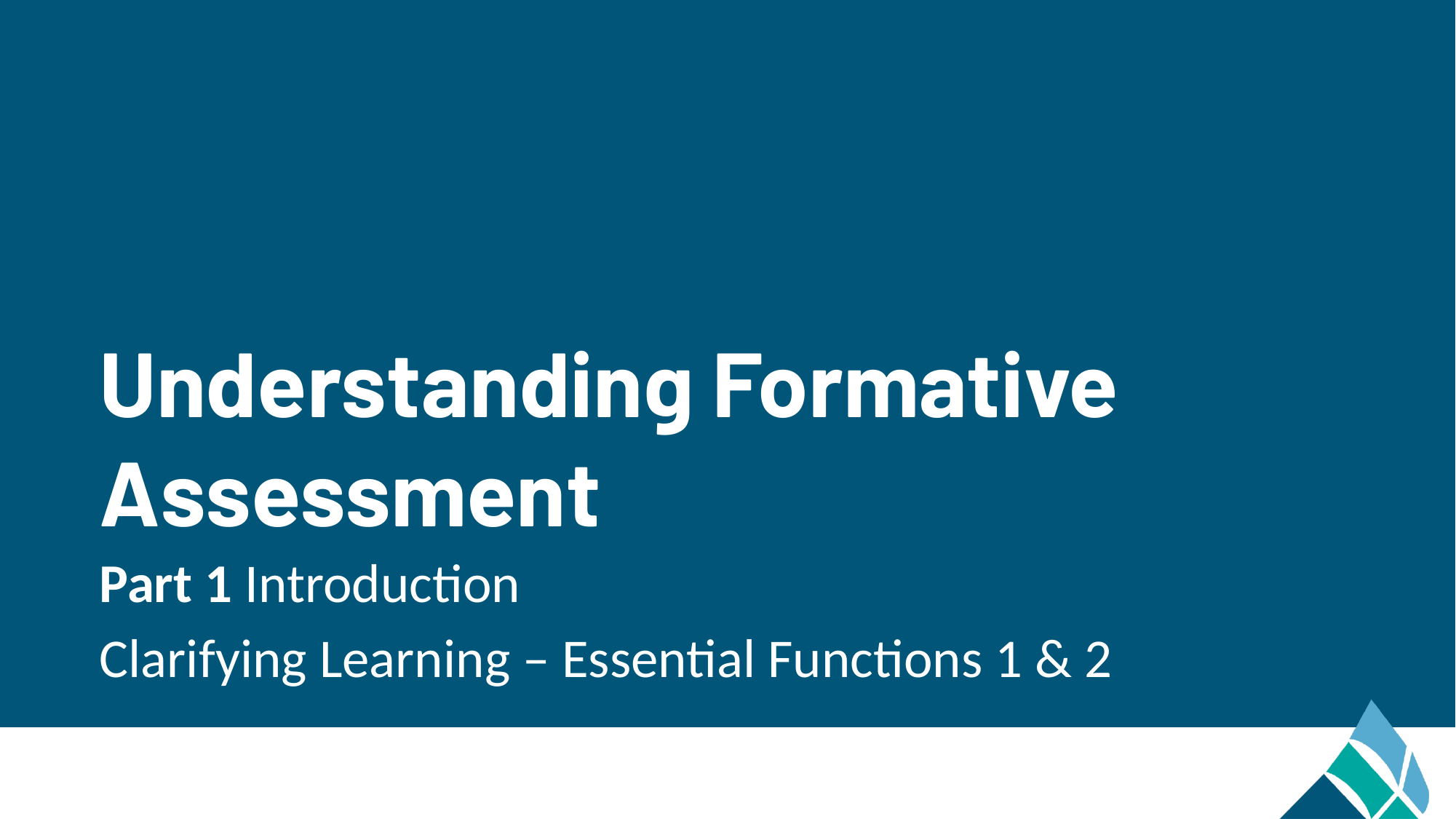

# Understanding Formative Assessment
Part 1 Introduction
Clarifying Learning – Essential Functions 1 & 2